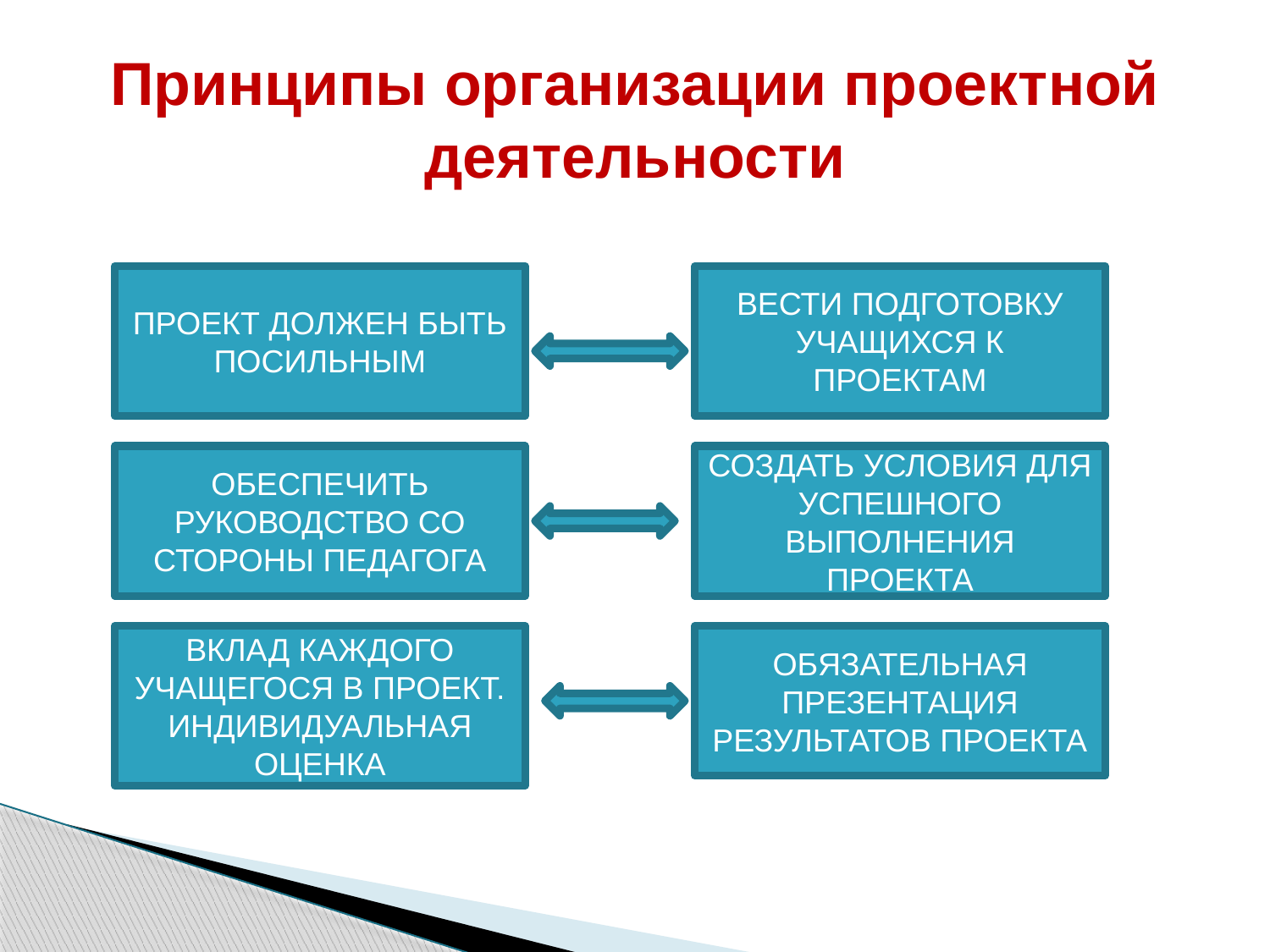

# Принципы организации проектной деятельности

ПРОЕКТ ДОЛЖЕН БЫТЬ ПОСИЛЬНЫМ
ВЕСТИ ПОДГОТОВКУ УЧАЩИХСЯ К ПРОЕКТАМ

ОБЕСПЕЧИТЬ РУКОВОДСТВО СО СТОРОНЫ ПЕДАГОГА
СОЗДАТЬ УСЛОВИЯ ДЛЯ УСПЕШНОГО ВЫПОЛНЕНИЯ ПРОЕКТА

ВКЛАД КАЖДОГО УЧАЩЕГОСЯ В ПРОЕКТ.
ИНДИВИДУАЛЬНАЯ ОЦЕНКА
ОБЯЗАТЕЛЬНАЯ ПРЕЗЕНТАЦИЯ РЕЗУЛЬТАТОВ ПРОЕКТА